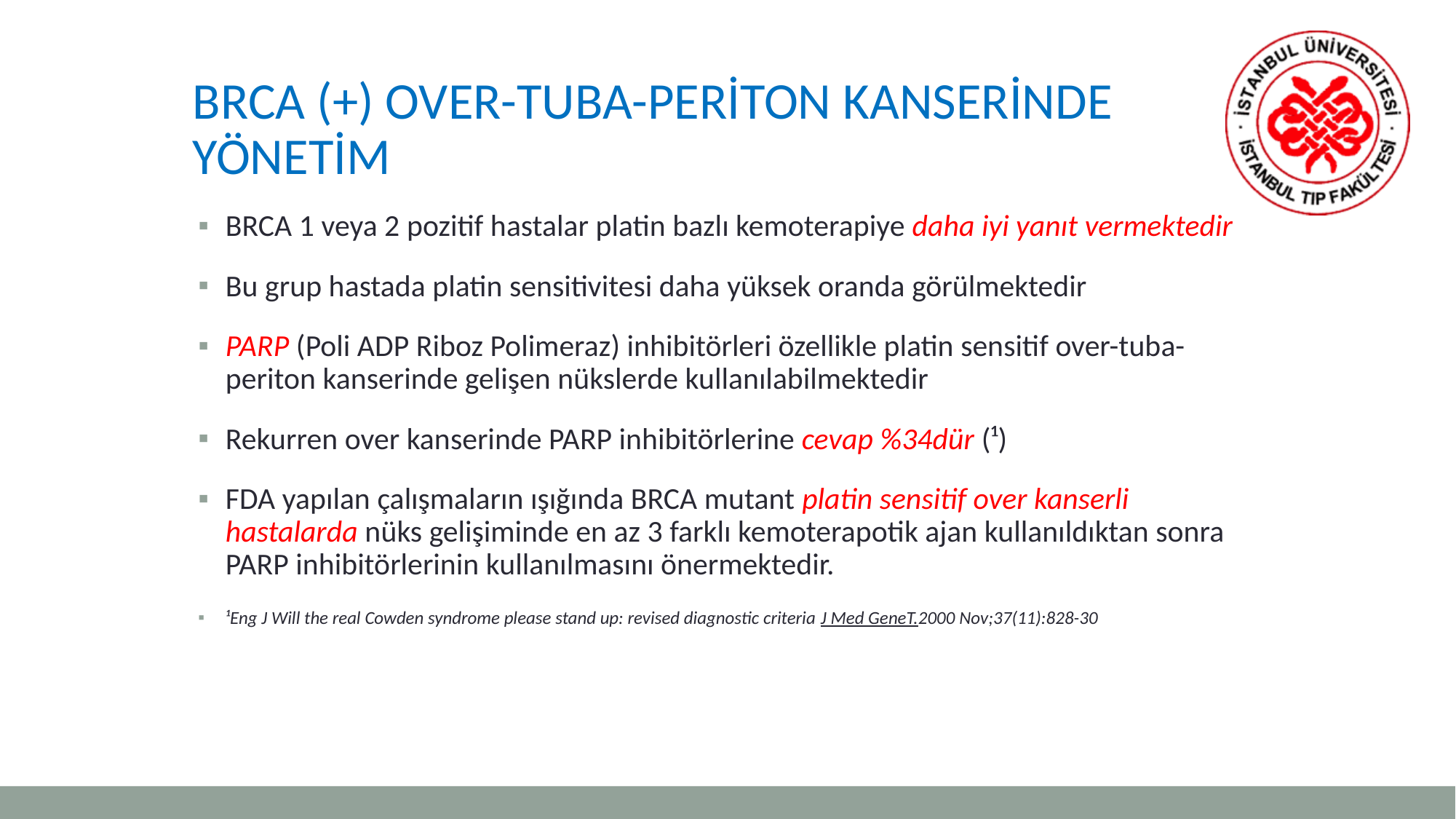

# BRCA (+) OVER-TUBA-PERİTON KANSERİNDE YÖNETİM
BRCA 1 veya 2 pozitif hastalar platin bazlı kemoterapiye daha iyi yanıt vermektedir
Bu grup hastada platin sensitivitesi daha yüksek oranda görülmektedir
PARP (Poli ADP Riboz Polimeraz) inhibitörleri özellikle platin sensitif over-tuba-periton kanserinde gelişen nükslerde kullanılabilmektedir
Rekurren over kanserinde PARP inhibitörlerine cevap %34dür (¹)
FDA yapılan çalışmaların ışığında BRCA mutant platin sensitif over kanserli hastalarda nüks gelişiminde en az 3 farklı kemoterapotik ajan kullanıldıktan sonra PARP inhibitörlerinin kullanılmasını önermektedir.
¹Eng J Will the real Cowden syndrome please stand up: revised diagnostic criteria J Med GeneT.2000 Nov;37(11):828-30